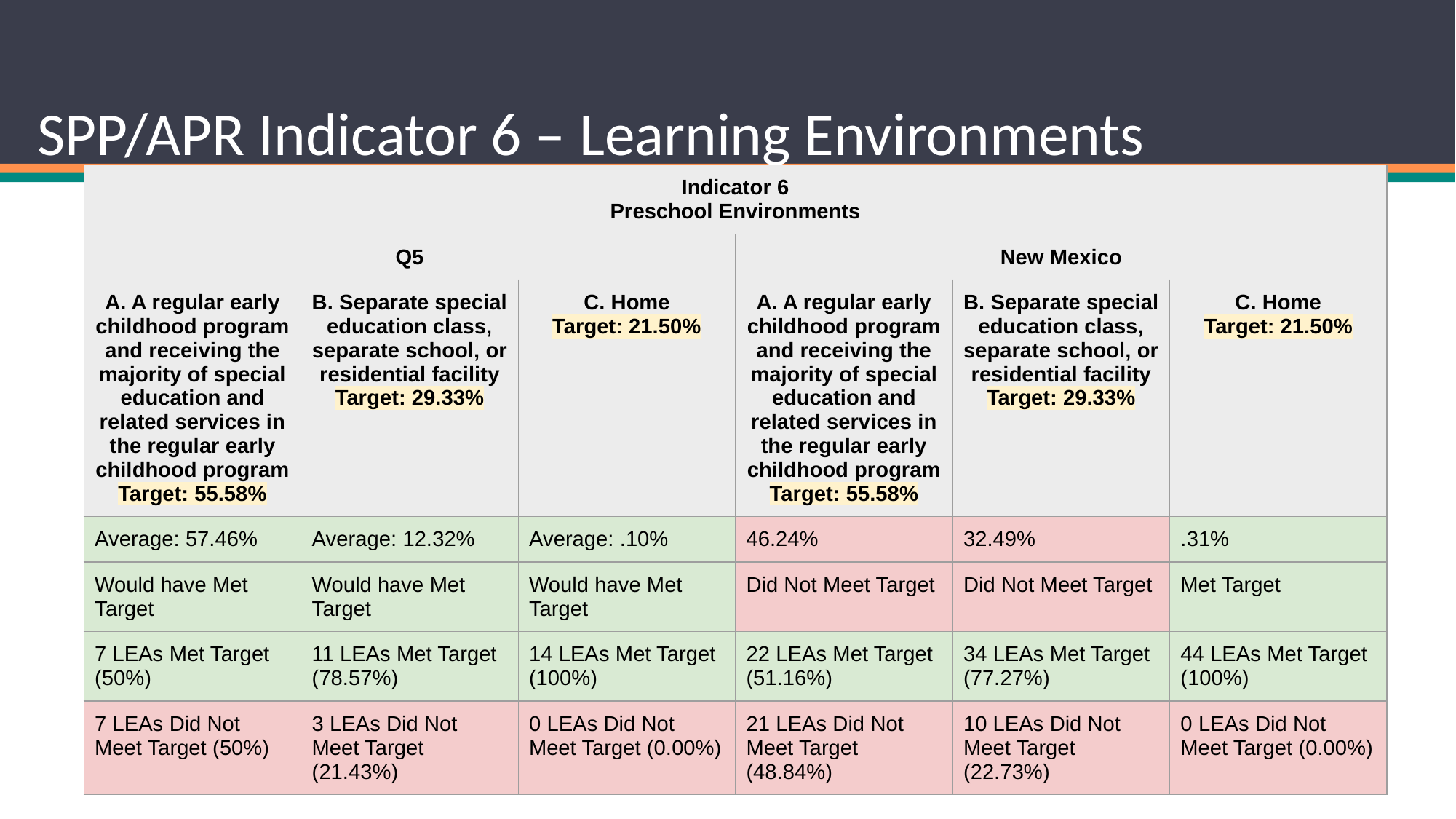

# SPP/APR Indicator 6 – Learning Environments
| Indicator 6 Preschool Environments |  |  |  |  |  |
| --- | --- | --- | --- | --- | --- |
| Q5 |  |  | New Mexico |  |  |
| A. A regular early childhood program and receiving the majority of special education and related services in the regular early childhood program Target: 55.58% | B. Separate special education class, separate school, or residential facility Target: 29.33% | C. Home Target: 21.50% | A. A regular early childhood program and receiving the majority of special education and related services in the regular early childhood program Target: 55.58% | B. Separate special education class, separate school, or residential facility Target: 29.33% | C. Home Target: 21.50% |
| Average: 57.46% | Average: 12.32% | Average: .10% | 46.24% | 32.49% | .31% |
| Would have Met Target | Would have Met Target | Would have Met Target | Did Not Meet Target | Did Not Meet Target | Met Target |
| 7 LEAs Met Target (50%) | 11 LEAs Met Target (78.57%) | 14 LEAs Met Target (100%) | 22 LEAs Met Target (51.16%) | 34 LEAs Met Target (77.27%) | 44 LEAs Met Target (100%) |
| 7 LEAs Did Not Meet Target (50%) | 3 LEAs Did Not Meet Target (21.43%) | 0 LEAs Did Not Meet Target (0.00%) | 21 LEAs Did Not Meet Target (48.84%) | 10 LEAs Did Not Meet Target (22.73%) | 0 LEAs Did Not Meet Target (0.00%) |
Investing for tomorrow, delivering today.
50